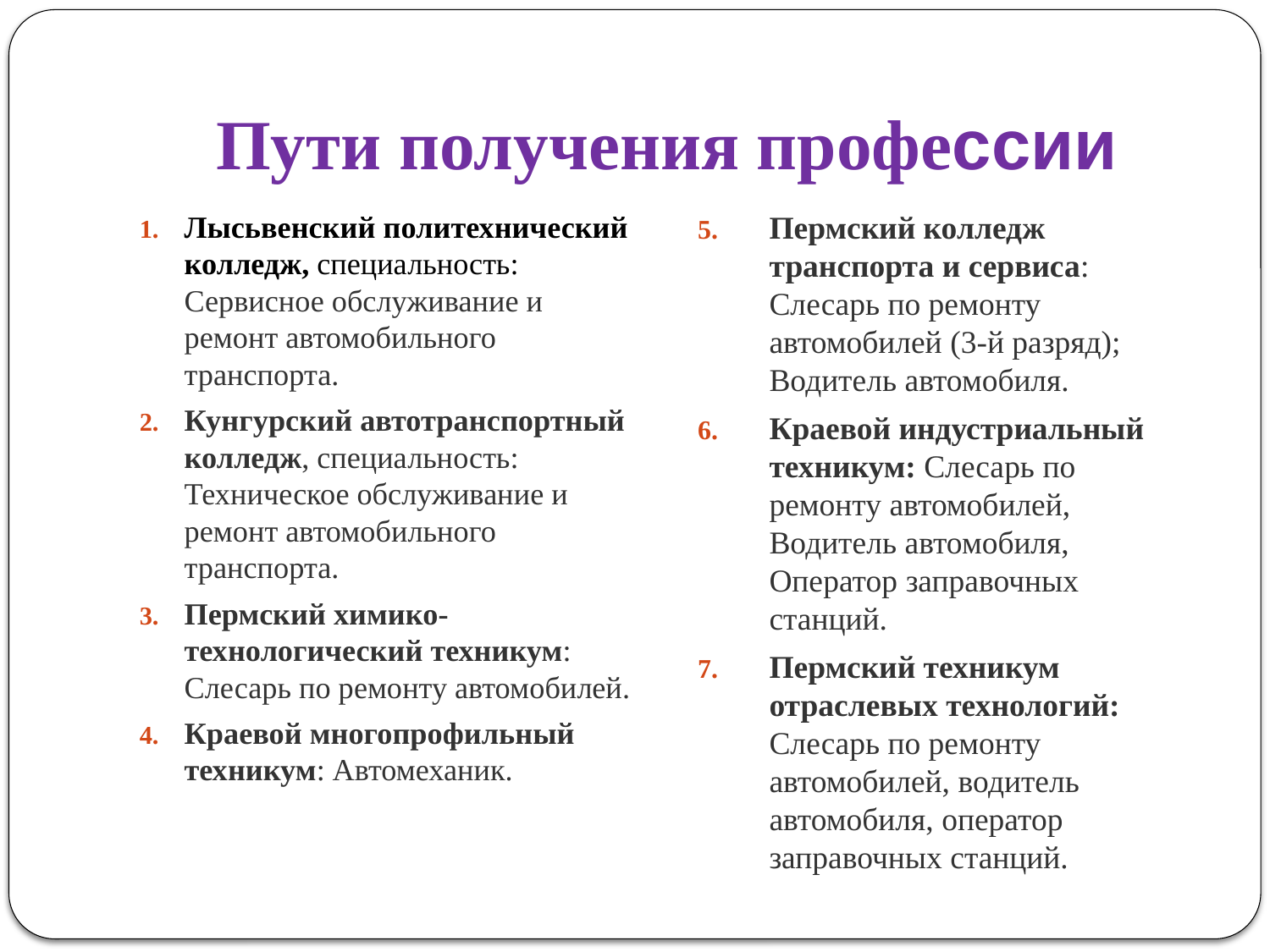

# Пути получения профессии
Лысьвенский политехнический колледж, специальность: Сервисное обслуживание и ремонт автомобильного транспорта.
Кунгурский автотранспортный колледж, специальность: Техническое обслуживание и ремонт автомобильного транспорта.
Пермский химико-технологический техникум: Слесарь по ремонту автомобилей.
Краевой многопрофильный техникум: Автомеханик.

Пермский колледж транспорта и сервиса: Слесарь по ремонту автомобилей (3-й разряд); Водитель автомобиля.
Краевой индустриальный техникум: Слесарь по ремонту автомобилей, Водитель автомобиля, Оператор заправочных станций.
Пермский техникум отраслевых технологий: Слесарь по ремонту автомобилей, водитель автомобиля, оператор заправочных станций.